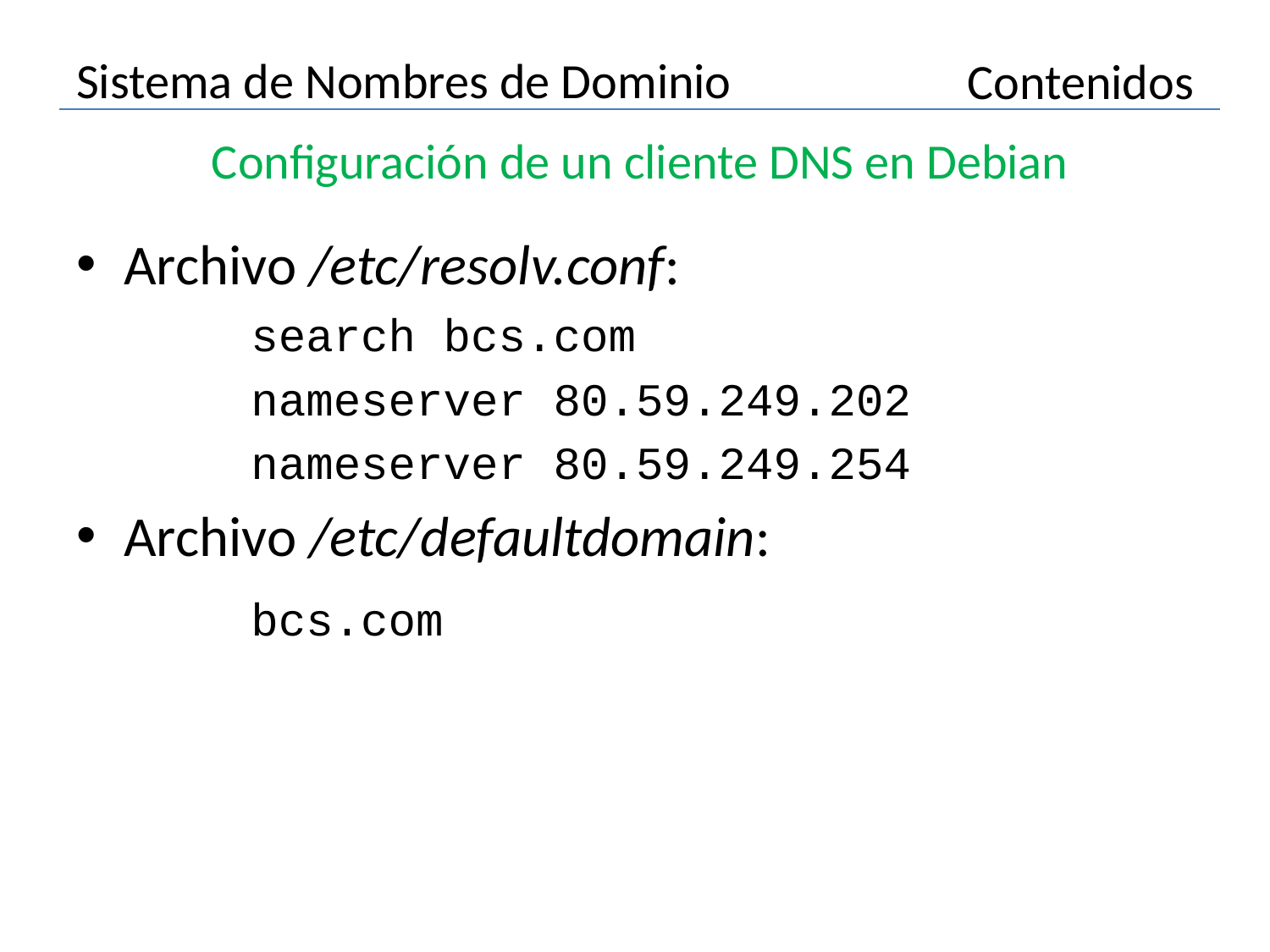

# Sistema de Nombres de Dominio
Contenidos
Configuración de un cliente DNS en Debian
Archivo /etc/resolv.conf:
		search bcs.com
		nameserver 80.59.249.202
		nameserver 80.59.249.254
Archivo /etc/defaultdomain:
		bcs.com